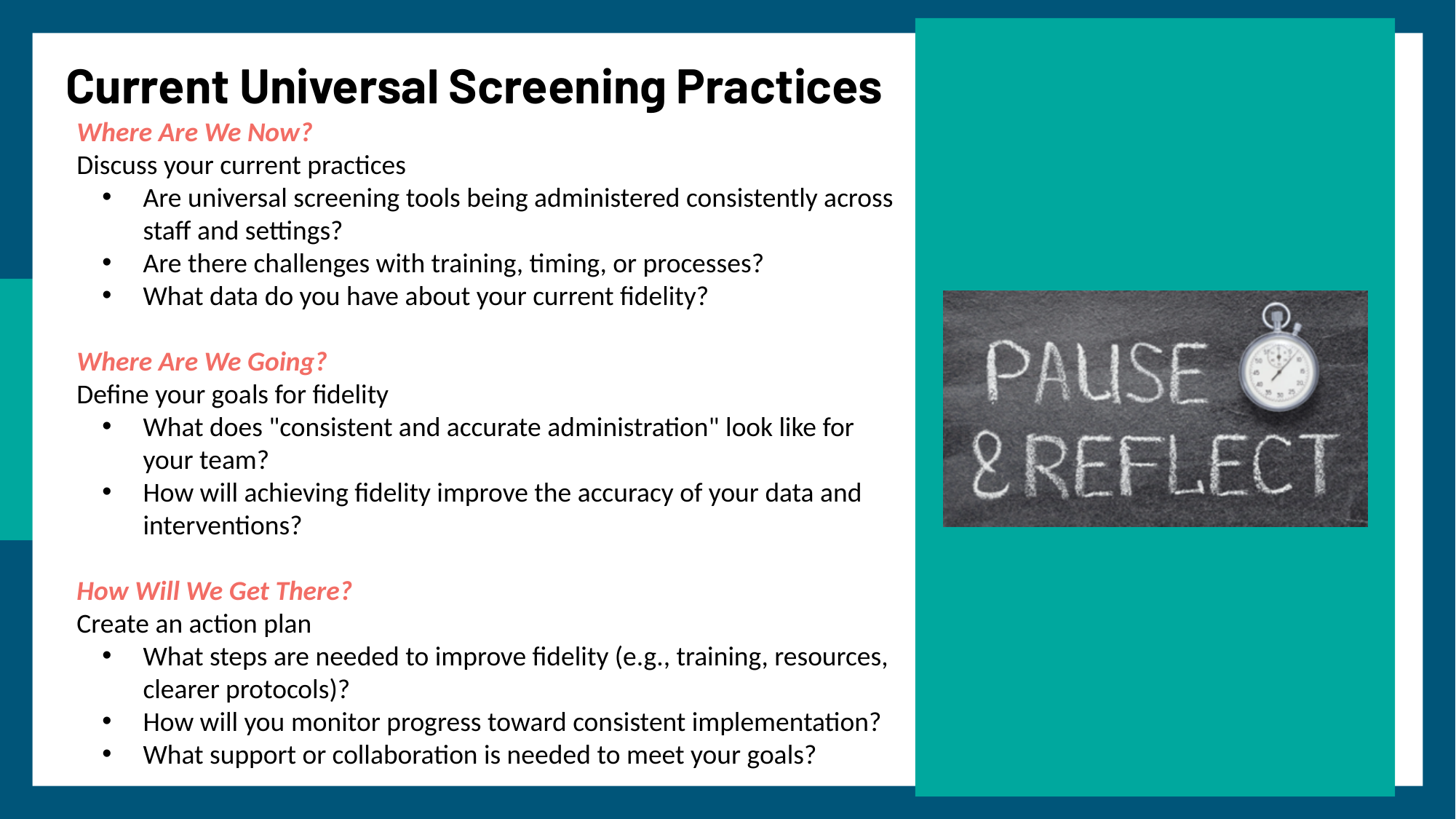

# Current Universal Screening Practices
Where Are We Now?
Discuss your current practices
Are universal screening tools being administered consistently across staff and settings?
Are there challenges with training, timing, or processes?
What data do you have about your current fidelity?

Where Are We Going?
Define your goals for fidelity
What does "consistent and accurate administration" look like for your team?
How will achieving fidelity improve the accuracy of your data and interventions?

How Will We Get There?
Create an action plan
What steps are needed to improve fidelity (e.g., training, resources, clearer protocols)?
How will you monitor progress toward consistent implementation?
What support or collaboration is needed to meet your goals?